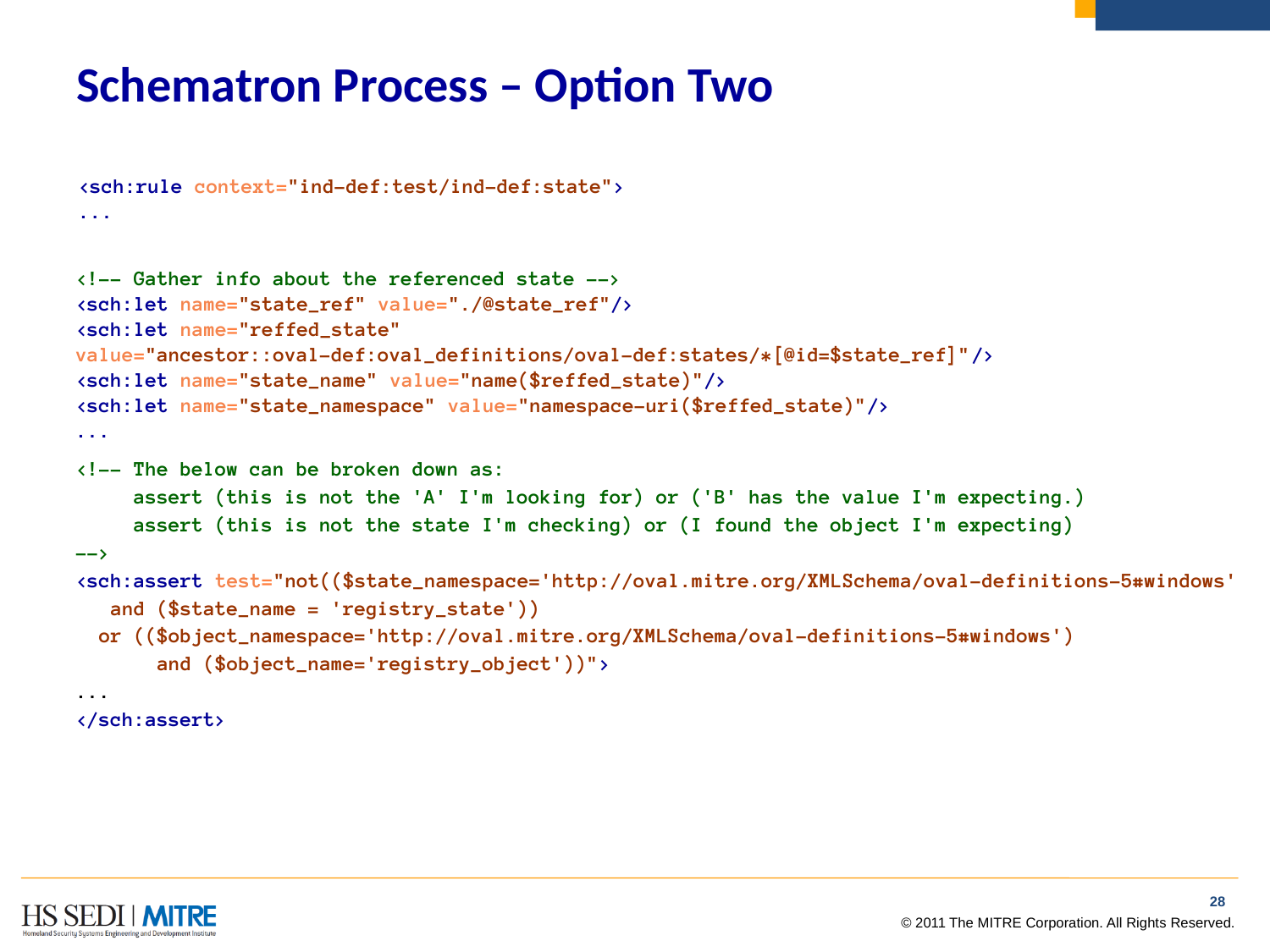

# Schematron Process – Option Two
<sch:rule context="ind-def:test/ind-def:state">
...

<!-- Gather info about the referenced state -->
<sch:let name="state_ref" value="./@state_ref"/>
<sch:let name="reffed_state" value="ancestor::oval-def:oval_definitions/oval-def:states/*[@id=$state_ref]"/>
<sch:let name="state_name" value="name($reffed_state)"/>
<sch:let name="state_namespace" value="namespace-uri($reffed_state)"/>
...

<!-- The below can be broken down as:
     assert (this is not the 'A' I'm looking for) or ('B' has the value I'm expecting.)
     assert (this is not the state I'm checking) or (I found the object I'm expecting)
-->
<sch:assert test="not(($state_namespace='http://oval.mitre.org/XMLSchema/oval-definitions-5#windows'
   and ($state_name = 'registry_state'))
  or (($object_namespace='http://oval.mitre.org/XMLSchema/oval-definitions-5#windows')
       and ($object_name='registry_object'))">
...
</sch:assert>
28